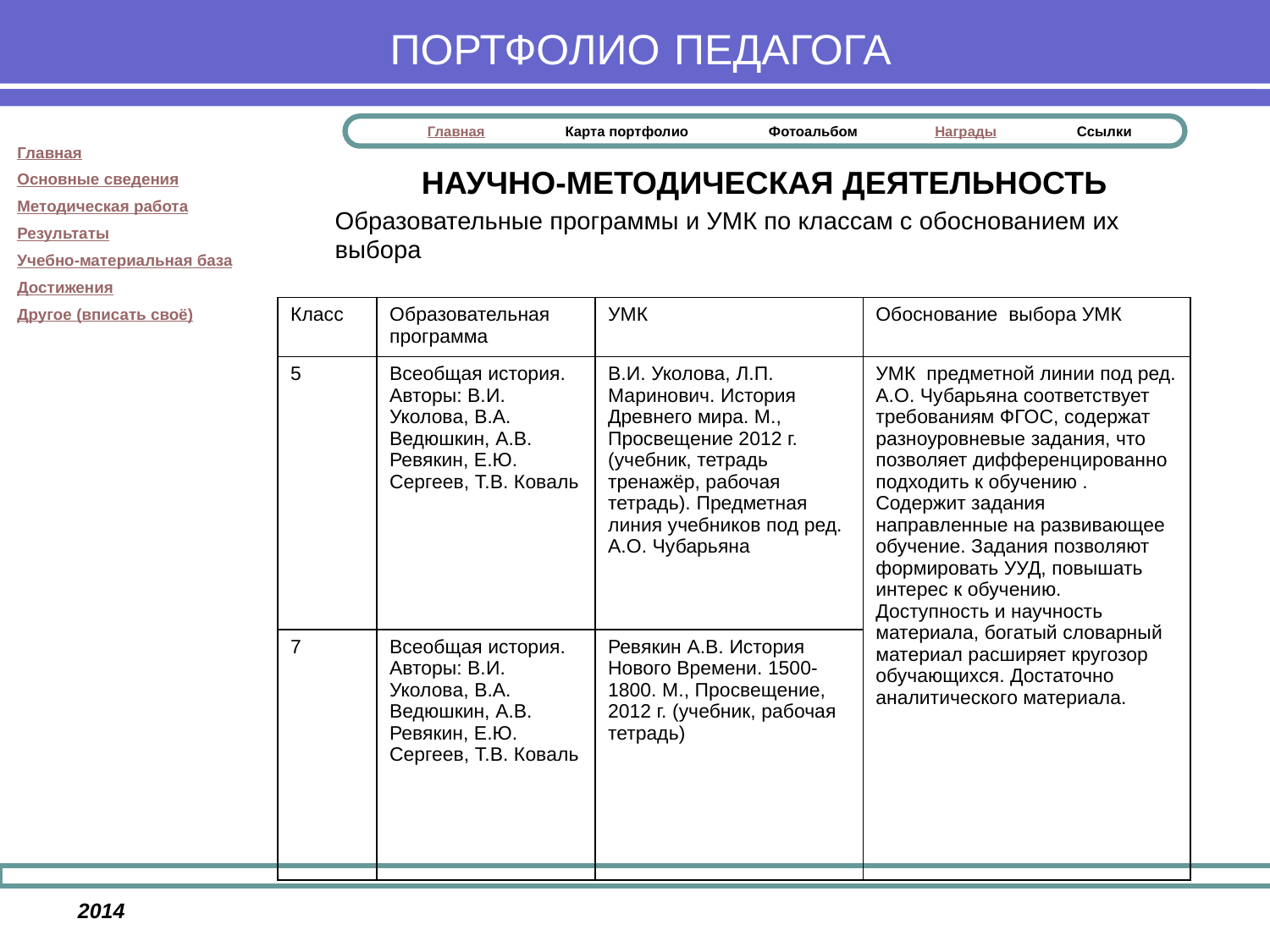

# ПОРТФОЛИО ПЕДАГОГА
НАУЧНО-МЕТОДИЧЕСКАЯ ДЕЯТЕЛЬНОСТЬ
Образовательные программы и УМК по классам с обоснованием их выбора

| Класс | Образовательная программа | УМК | Обоснование выбора УМК |
| --- | --- | --- | --- |
| 5 | Всеобщая история. Авторы: В.И. Уколова, В.А. Ведюшкин, А.В. Ревякин, Е.Ю. Сергеев, Т.В. Коваль | В.И. Уколова, Л.П. Маринович. История Древнего мира. М., Просвещение 2012 г. (учебник, тетрадь тренажёр, рабочая тетрадь). Предметная линия учебников под ред. А.О. Чубарьяна | УМК предметной линии под ред. А.О. Чубарьяна соответствует требованиям ФГОС, содержат разноуровневые задания, что позволяет дифференцированно подходить к обучению . Содержит задания направленные на развивающее обучение. Задания позволяют формировать УУД, повышать интерес к обучению. Доступность и научность материала, богатый словарный материал расширяет кругозор обучающихся. Достаточно аналитического материала. |
| 7 | Всеобщая история. Авторы: В.И. Уколова, В.А. Ведюшкин, А.В. Ревякин, Е.Ю. Сергеев, Т.В. Коваль | Ревякин А.В. История Нового Времени. 1500-1800. М., Просвещение, 2012 г. (учебник, рабочая тетрадь) |  |
2014